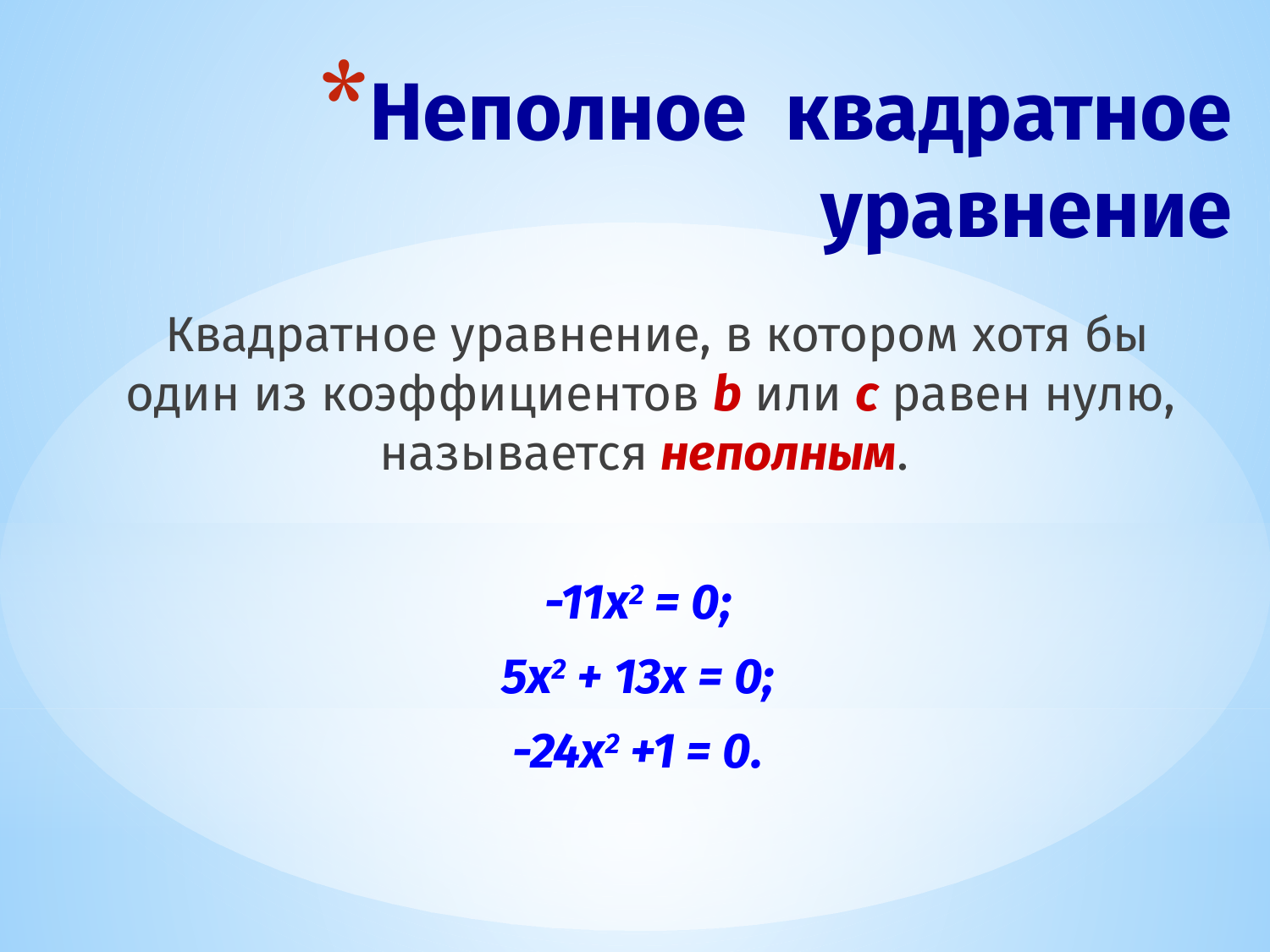

# Неполное  квадратное уравнение
	 Квадратное уравнение, в котором хотя бы один из коэффициентов b или с равен нулю, называется неполным.

-11х2 = 0;
5х2 + 13х = 0;
-24х2 +1 = 0.